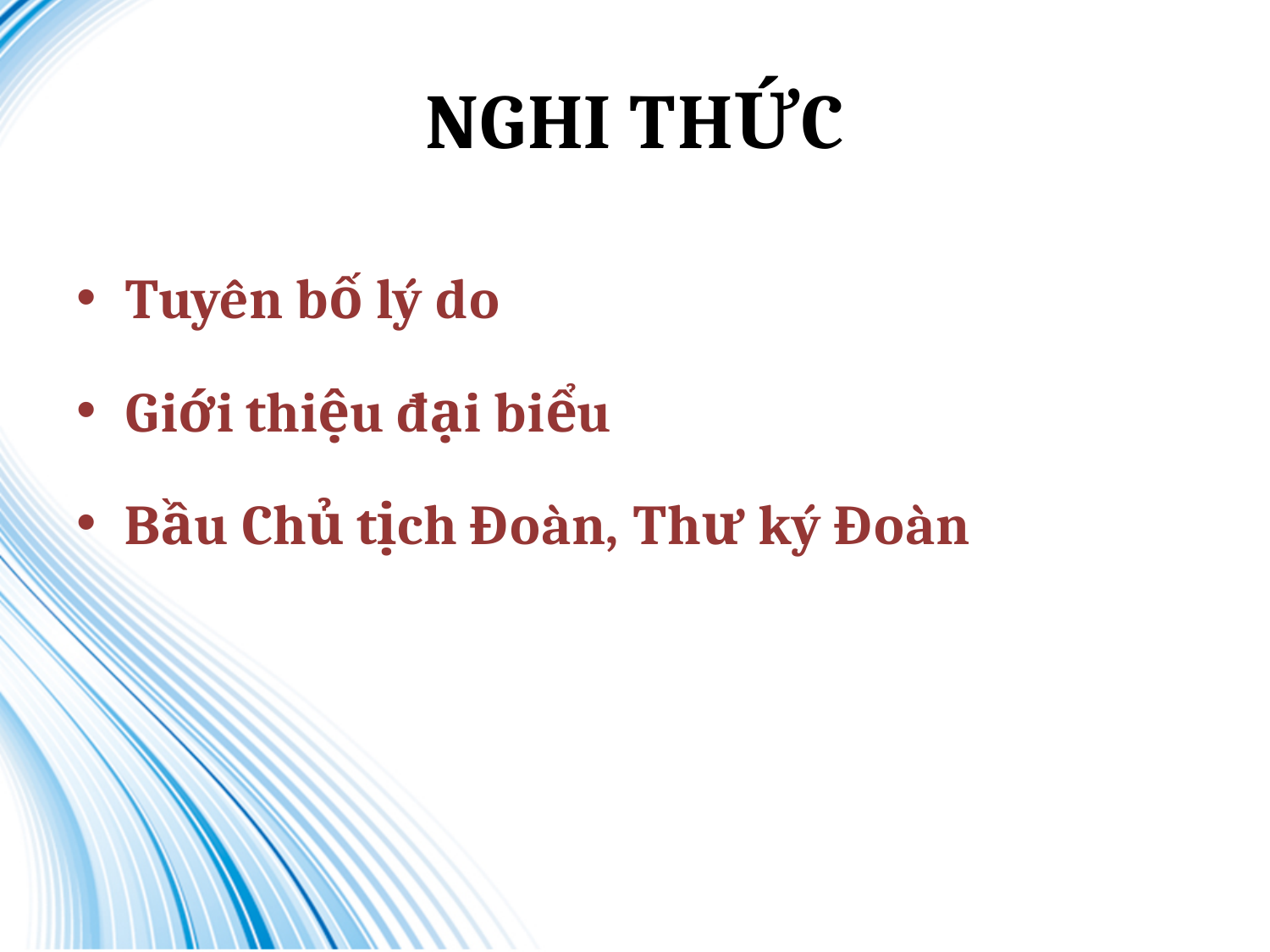

# NGHI THỨC
Tuyên bố lý do
Giới thiệu đại biểu
Bầu Chủ tịch Đoàn, Thư ký Đoàn